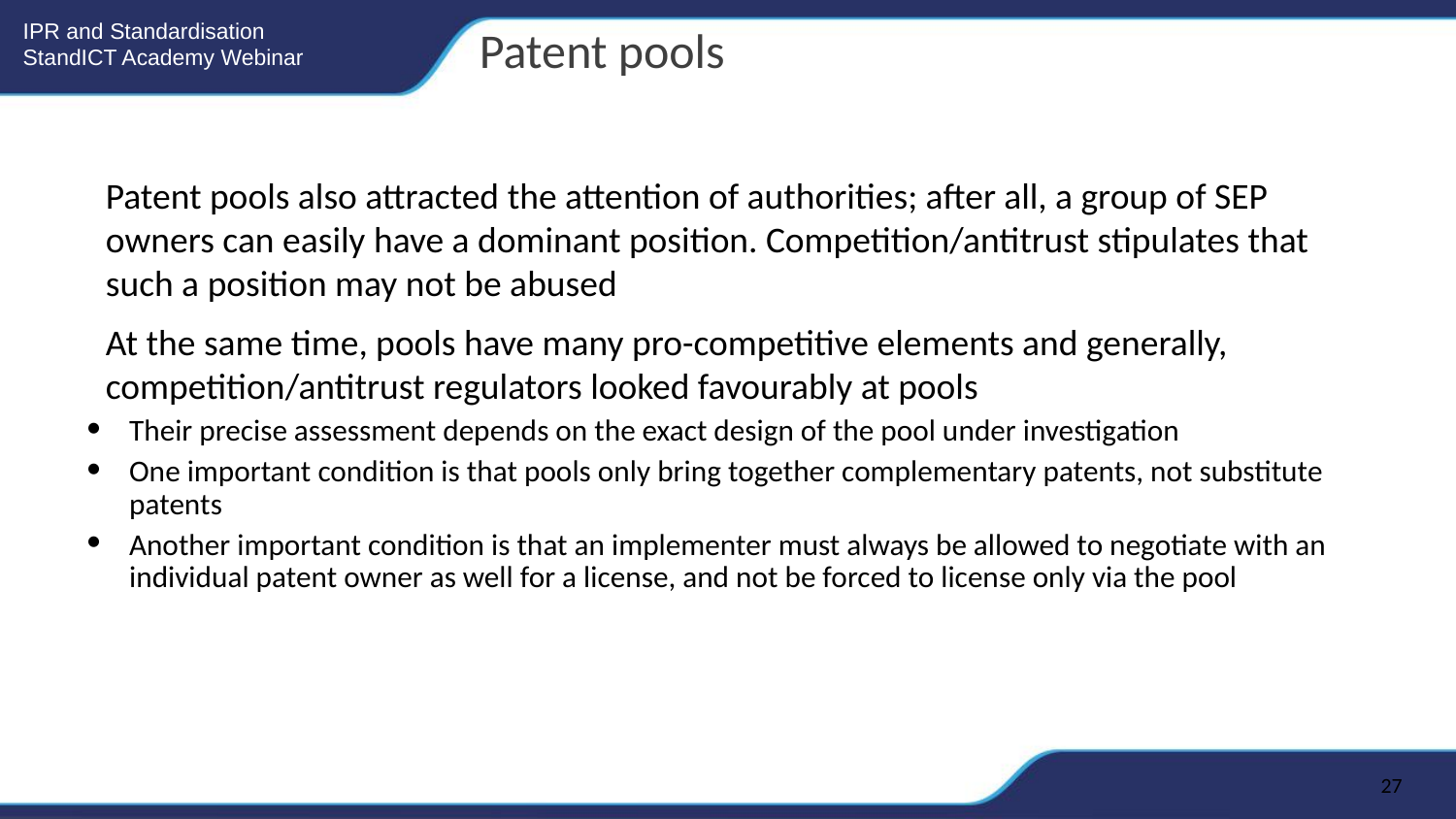

Patent pools
Patent pools also attracted the attention of authorities; after all, a group of SEP owners can easily have a dominant position. Competition/antitrust stipulates that such a position may not be abused
At the same time, pools have many pro-competitive elements and generally, competition/antitrust regulators looked favourably at pools
Their precise assessment depends on the exact design of the pool under investigation
One important condition is that pools only bring together complementary patents, not substitute patents
Another important condition is that an implementer must always be allowed to negotiate with an individual patent owner as well for a license, and not be forced to license only via the pool